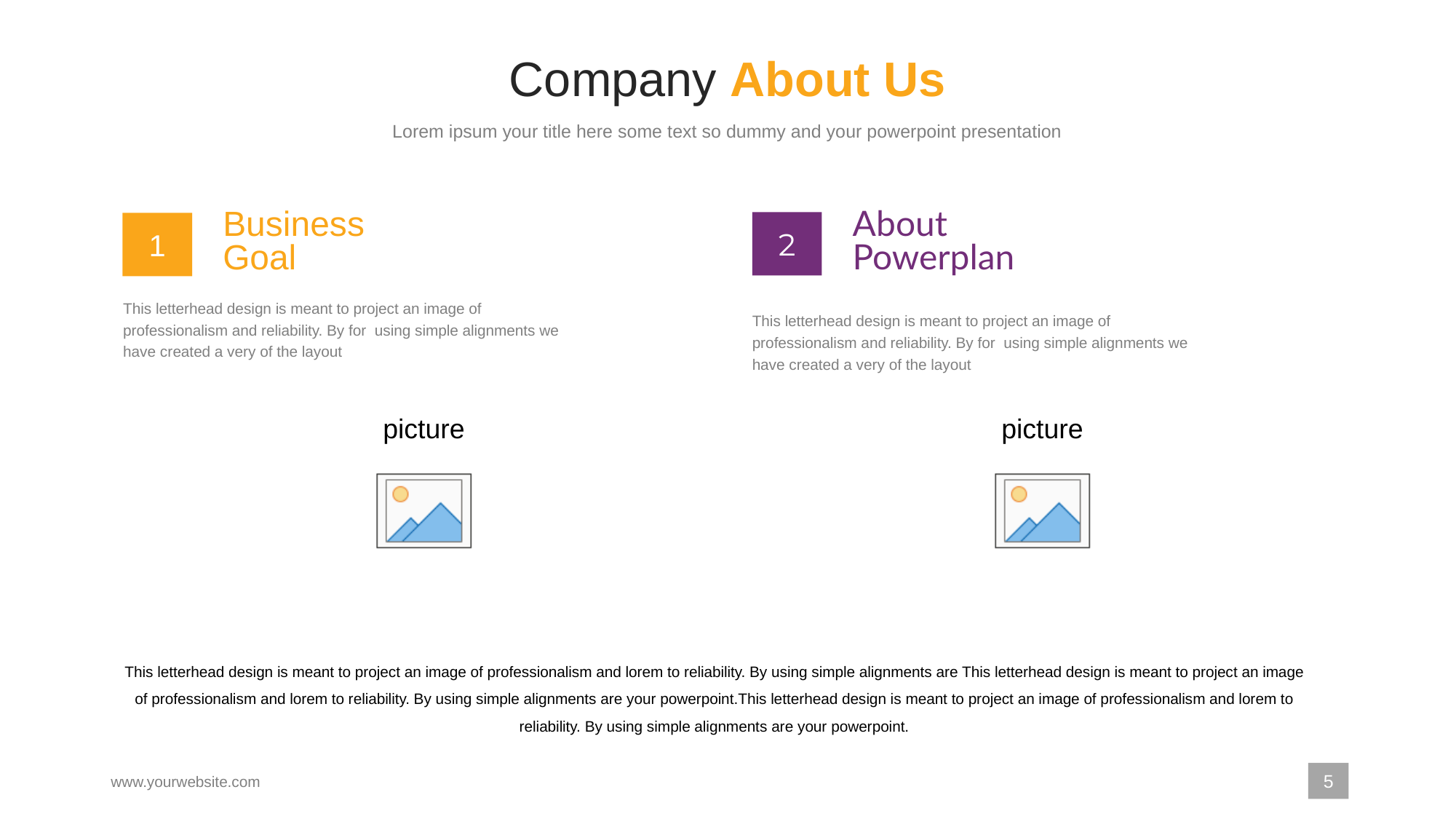

# Company About Us
Lorem ipsum your title here some text so dummy and your powerpoint presentation
Business
Goal

1
This letterhead design is meant to project an image of professionalism and reliability. By for  using simple alignments we have created a very of the layout
About
Powerplan

2
This letterhead design is meant to project an image of professionalism and reliability. By for  using simple alignments we have created a very of the layout

This letterhead design is meant to project an image of professionalism and lorem to reliability. By using simple alignments are This letterhead design is meant to project an image of professionalism and lorem to reliability. By using simple alignments are your powerpoint.This letterhead design is meant to project an image of professionalism and lorem to reliability. By using simple alignments are your powerpoint.
5
www.yourwebsite.com